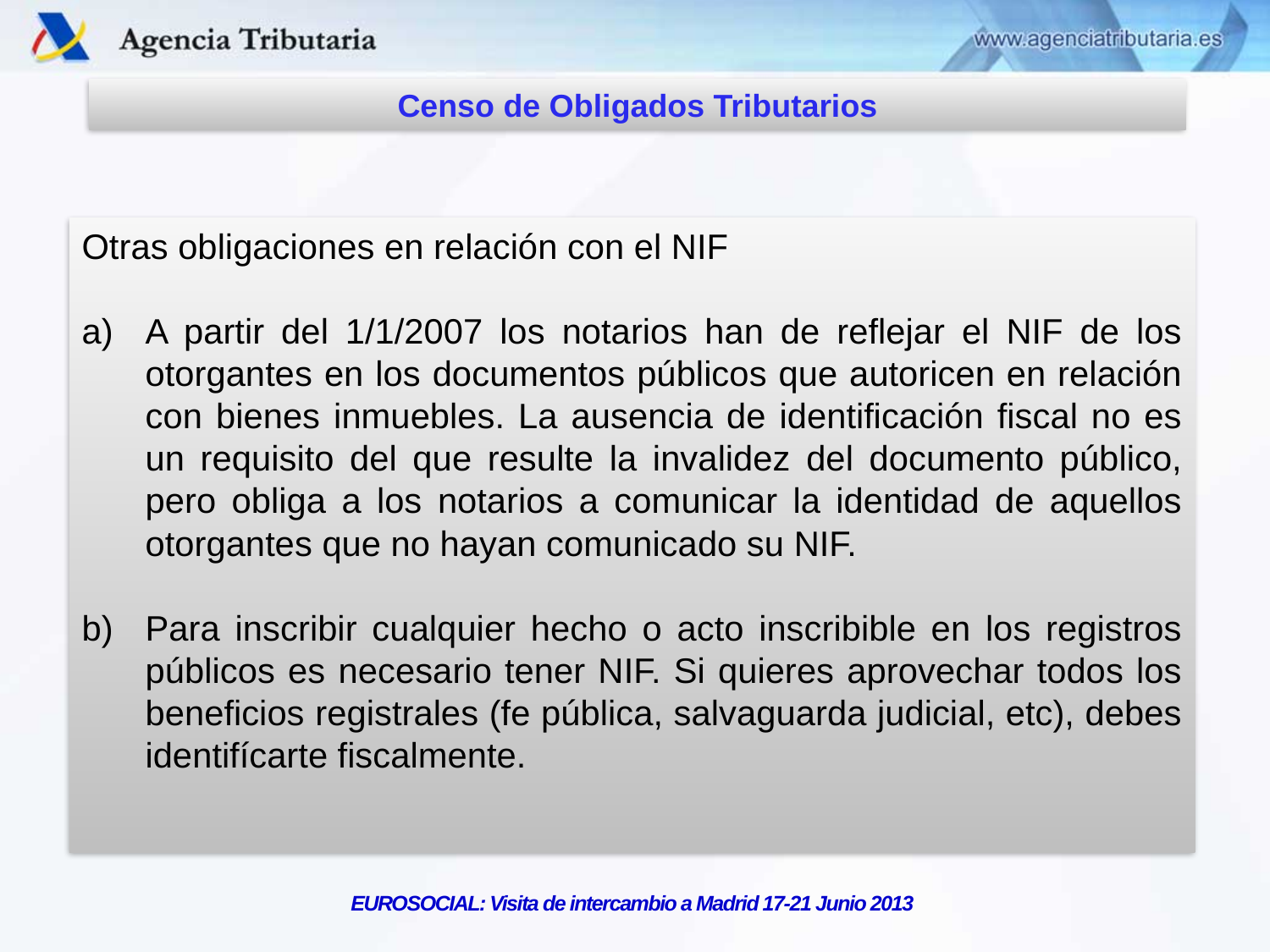

Censo de Obligados Tributarios
Otras obligaciones en relación con el NIF

A partir del 1/1/2007 los notarios han de reflejar el NIF de los otorgantes en los documentos públicos que autoricen en relación con bienes inmuebles. La ausencia de identificación fiscal no es un requisito del que resulte la invalidez del documento público, pero obliga a los notarios a comunicar la identidad de aquellos otorgantes que no hayan comunicado su NIF.

Para inscribir cualquier hecho o acto inscribible en los registros públicos es necesario tener NIF. Si quieres aprovechar todos los beneficios registrales (fe pública, salvaguarda judicial, etc), debes identifícarte fiscalmente.

EUROSOCIAL: Visita de intercambio a Madrid 17-21 Junio 2013